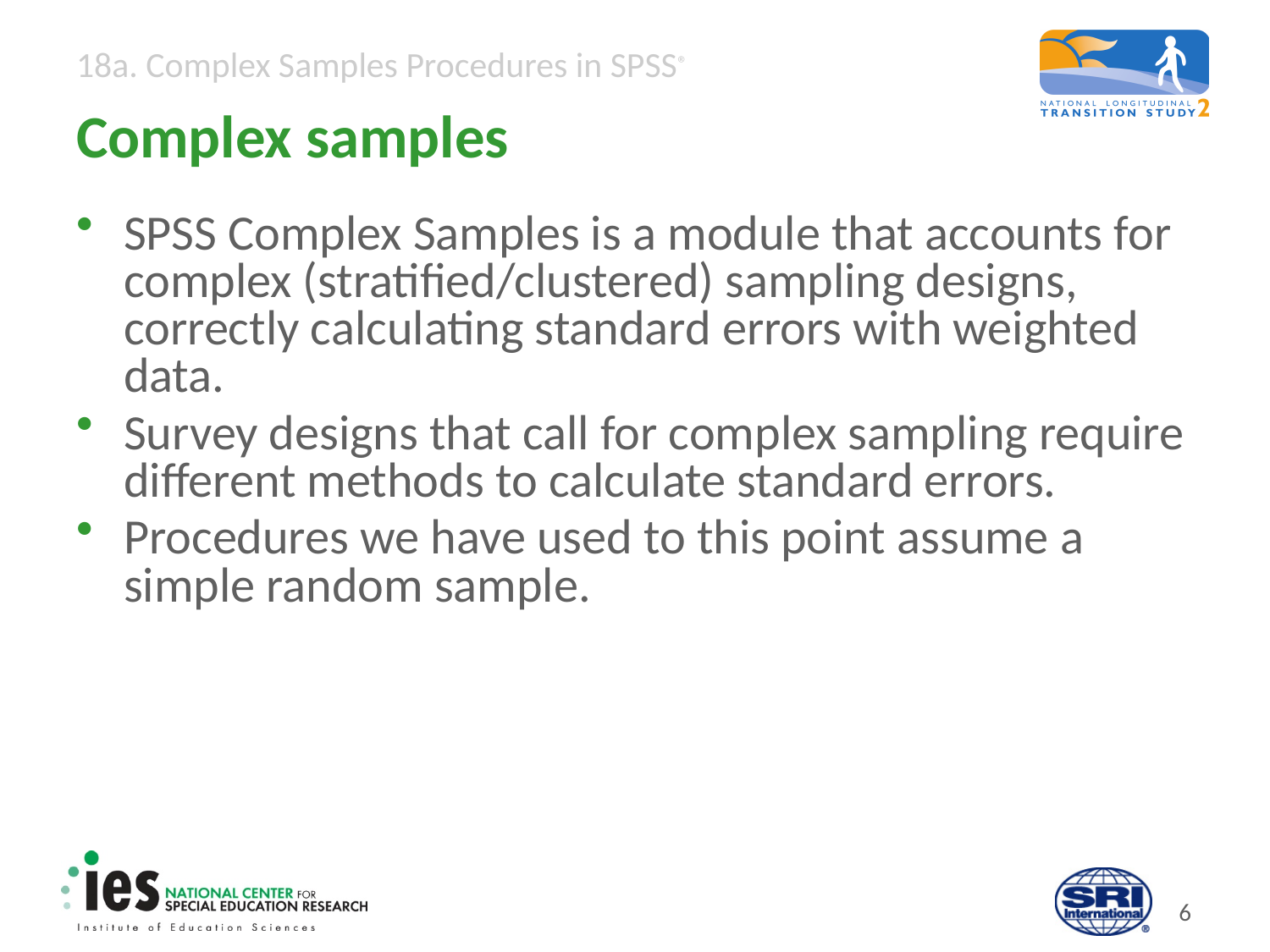

# Complex samples
SPSS Complex Samples is a module that accounts for complex (stratified/clustered) sampling designs, correctly calculating standard errors with weighted data.
Survey designs that call for complex sampling require different methods to calculate standard errors.
Procedures we have used to this point assume a simple random sample.
6